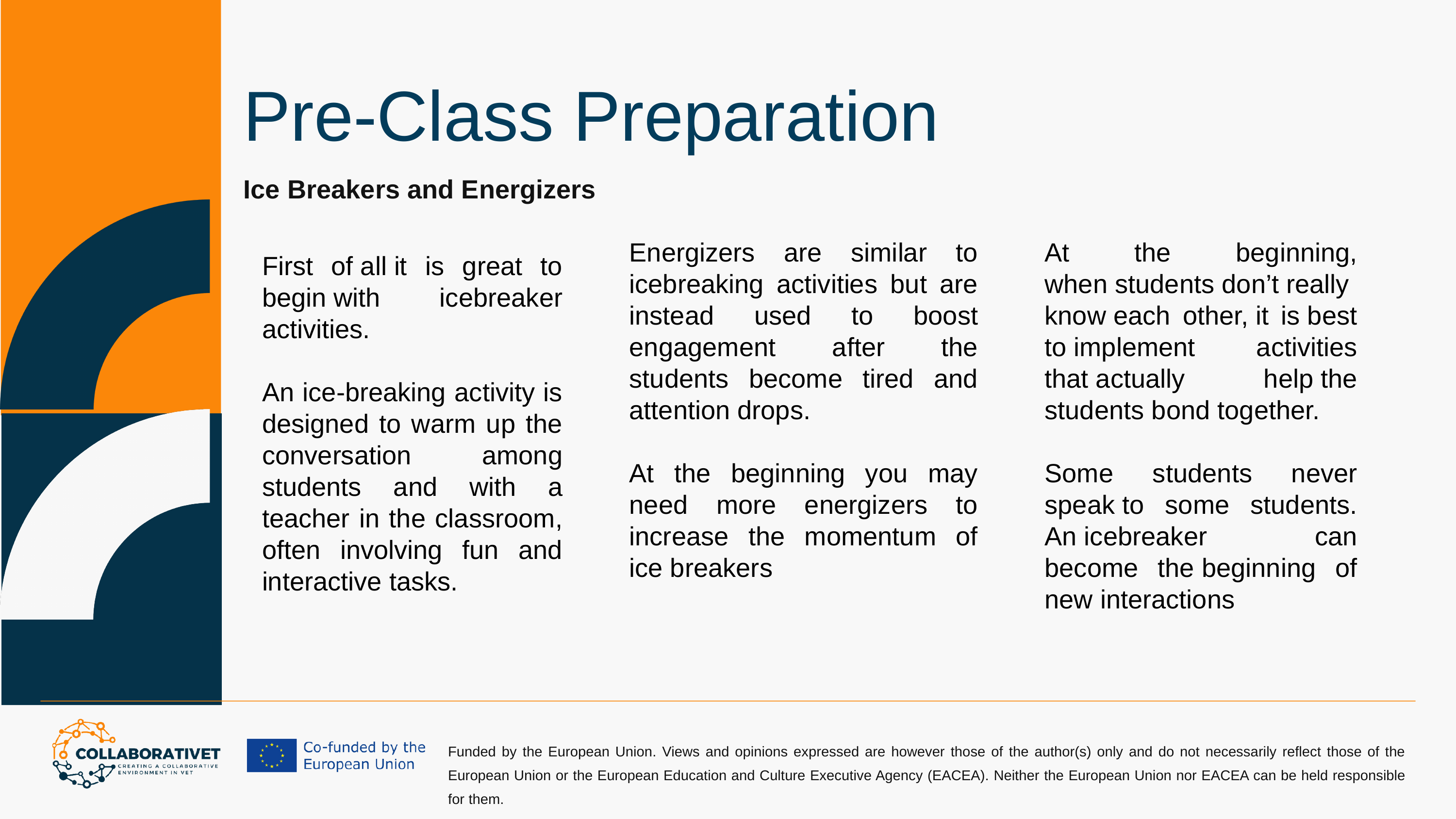

Pre-Class Preparation
Ice Breakers and Energizers

Energizers are similar to icebreaking activities but are instead used to boost engagement after the students become tired and attention drops.

At the beginning you may need more energizers to increase the momentum of ice breakers

At the beginning, when students don’t really know each other, it is best to implement activities that actually help the students bond together. ​
​
Some students never speak to some students. An icebreaker can become the beginning of new interactions ​

First of all it is great to begin with icebreaker activities.

An ice-breaking activity is designed to warm up the conversation among students and with a teacher in the classroom, often involving fun and interactive tasks.

Funded by the European Union. Views and opinions expressed are however those of the author(s) only and do not necessarily reflect those of the European Union or the European Education and Culture Executive Agency (EACEA). Neither the European Union nor EACEA can be held responsible for them.